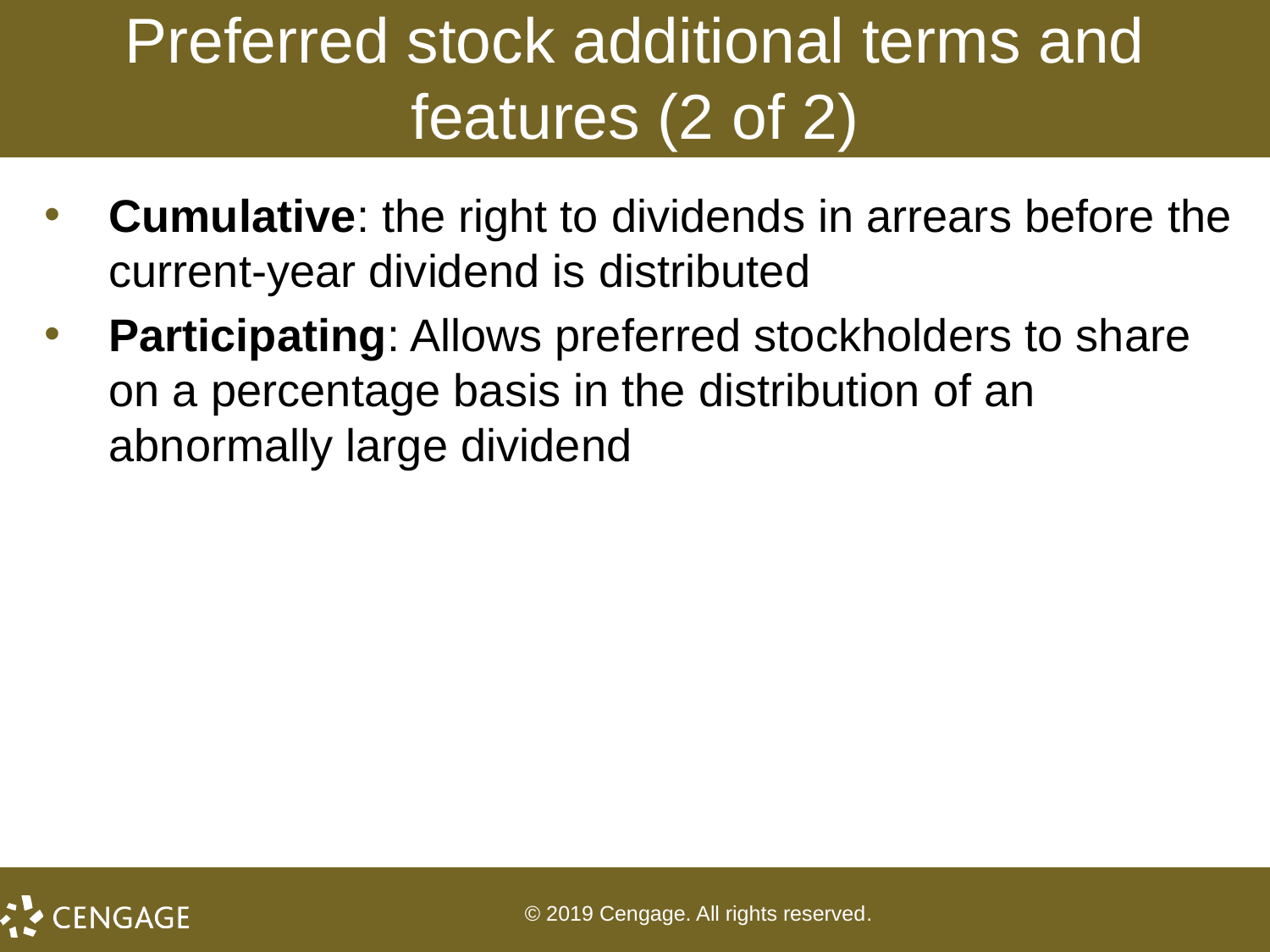

# Preferred stock additional terms and features (2 of 2)
Cumulative: the right to dividends in arrears before the current-year dividend is distributed
Participating: Allows preferred stockholders to share on a percentage basis in the distribution of an abnormally large dividend